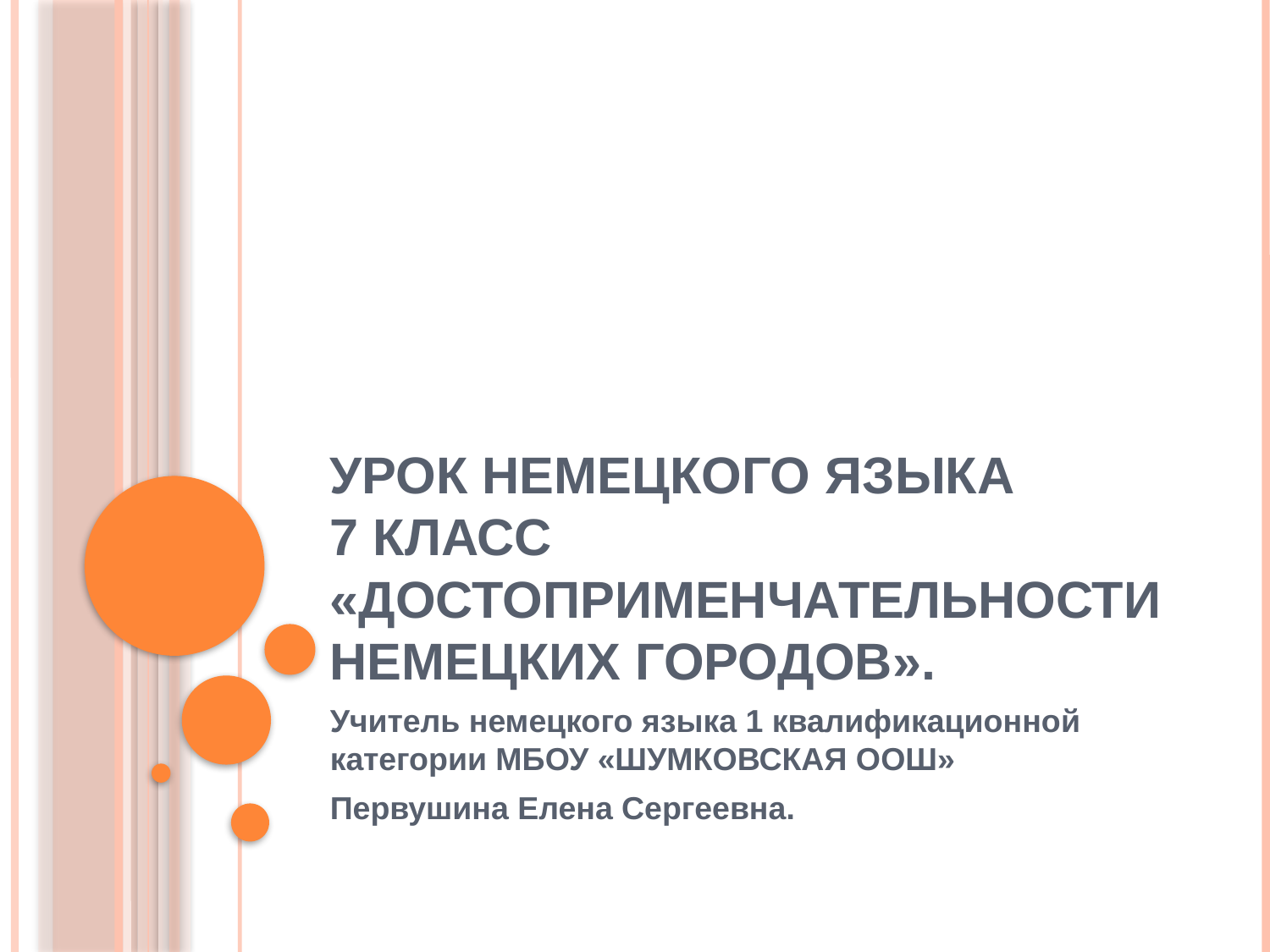

# Урок немецкого языка 7 класс «Достоприменчательности немецких городов».
Учитель немецкого языка 1 квалификационной категории МБОУ «ШУМКОВСКАЯ ООШ»
Первушина Елена Сергеевна.